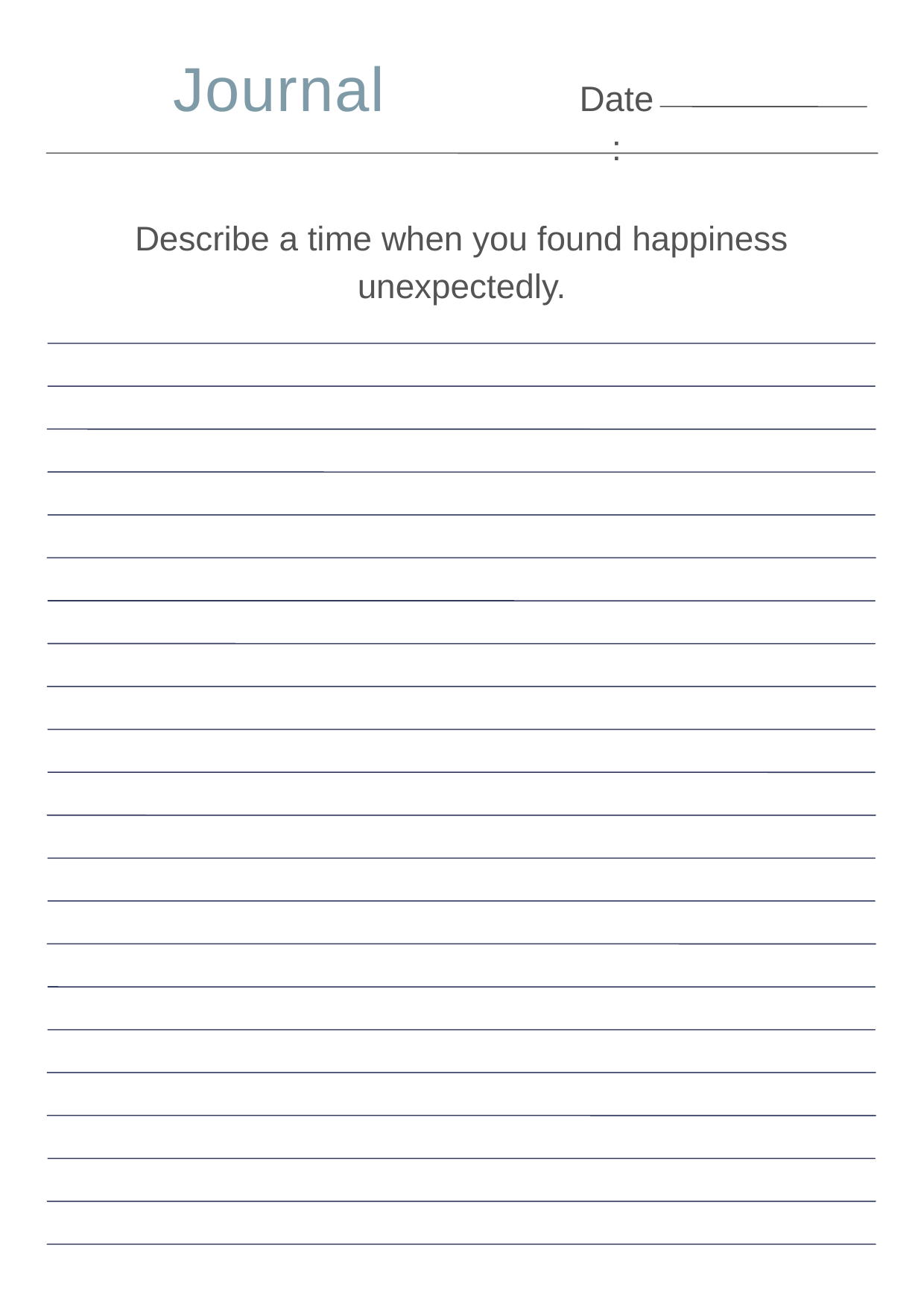

Journal
Date:

Describe a time when you found happiness unexpectedly.